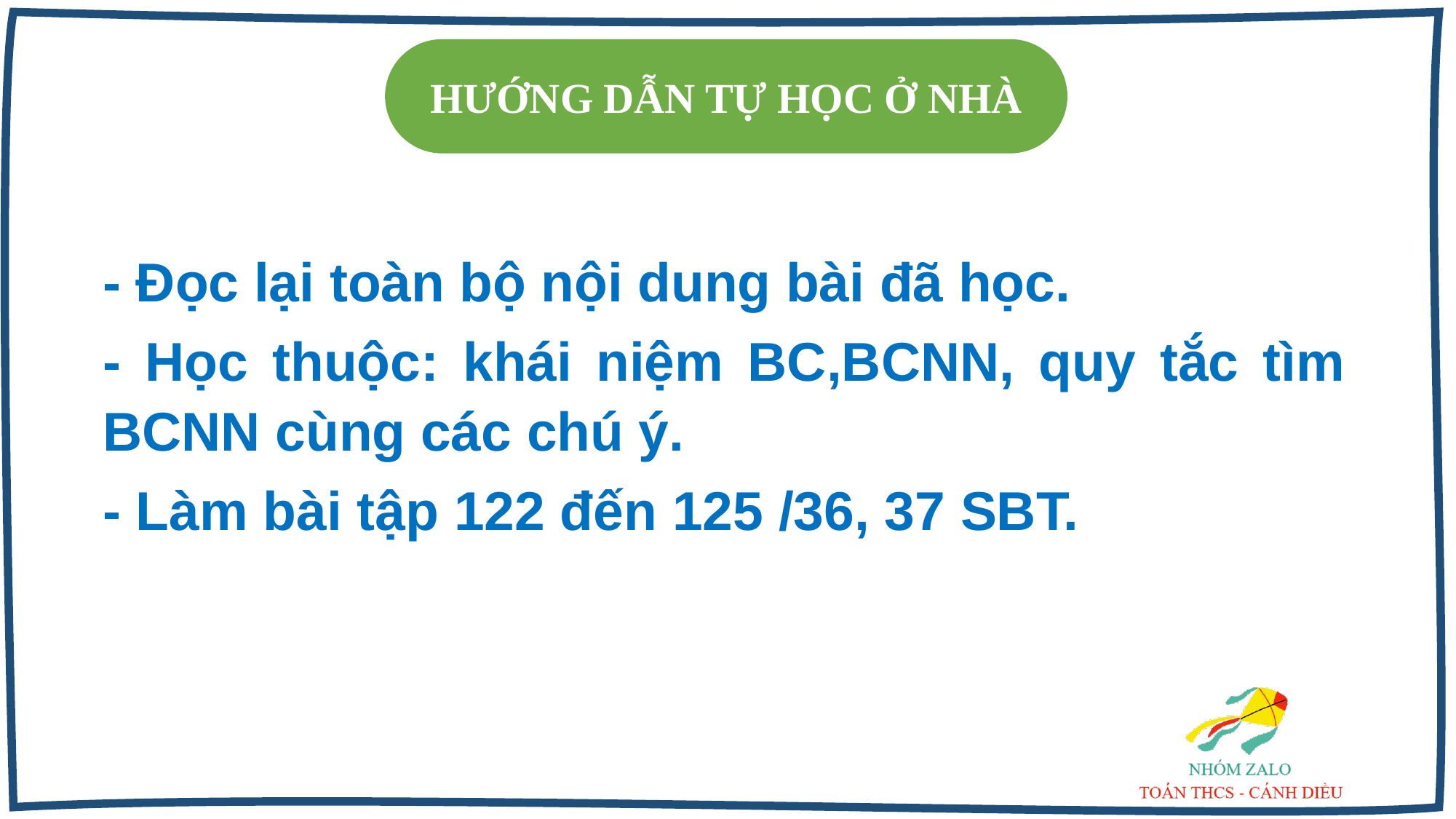

HƯỚNG DẪN TỰ HỌC Ở NHÀ
- Đọc lại toàn bộ nội dung bài đã học.
- Học thuộc: khái niệm BC,BCNN, quy tắc tìm BCNN cùng các chú ý.
- Làm bài tập 122 đến 125 /36, 37 SBT.